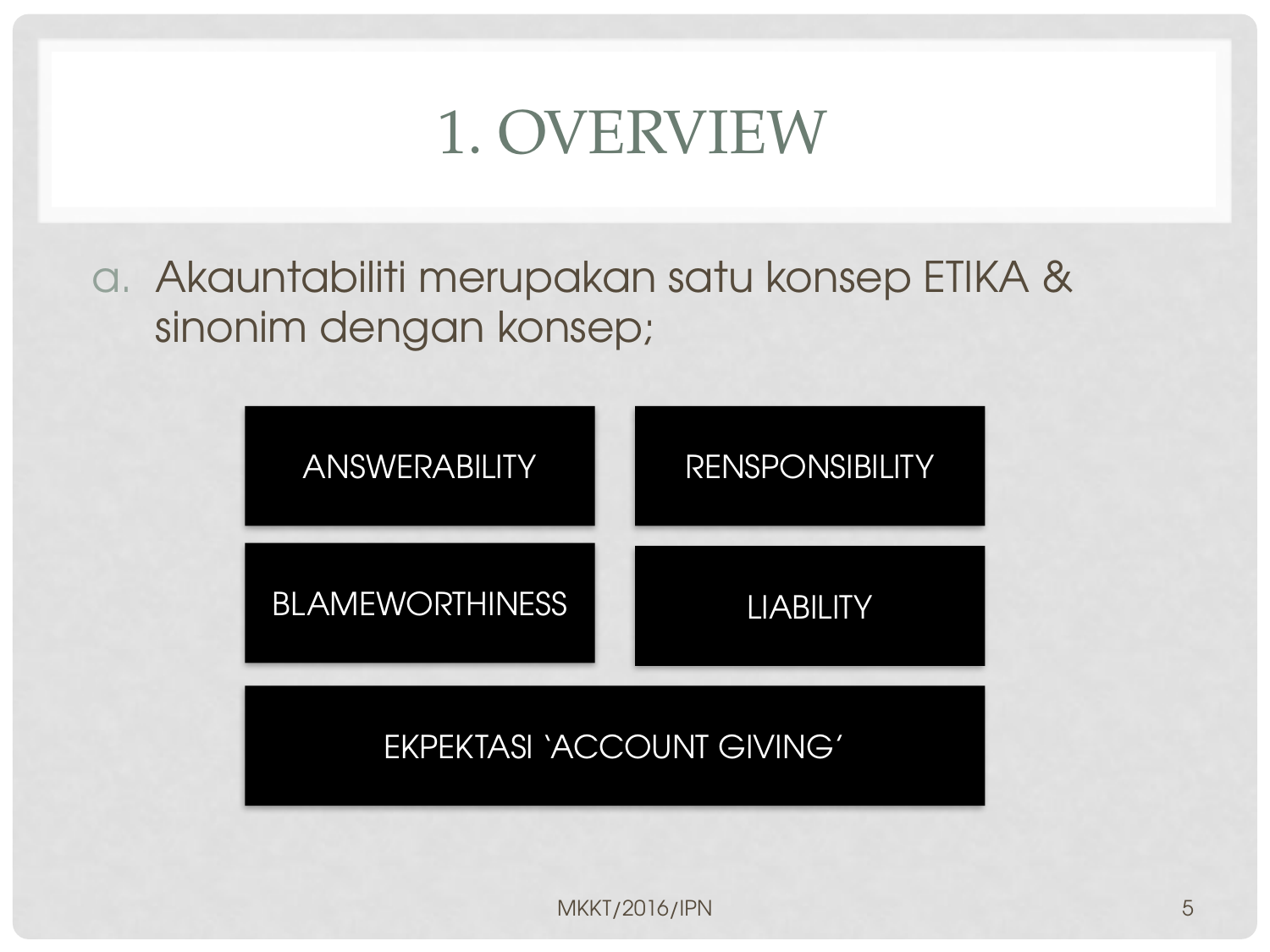

# 1. OVERVIEW
Akauntabiliti merupakan satu konsep ETIKA & sinonim dengan konsep;

ANSWERABILITY
RENSPONSIBILITY
BLAMEWORTHINESS
LIABILITY
EKPEKTASI ‘ACCOUNT GIVING’
MKKT/2016/IPN
5